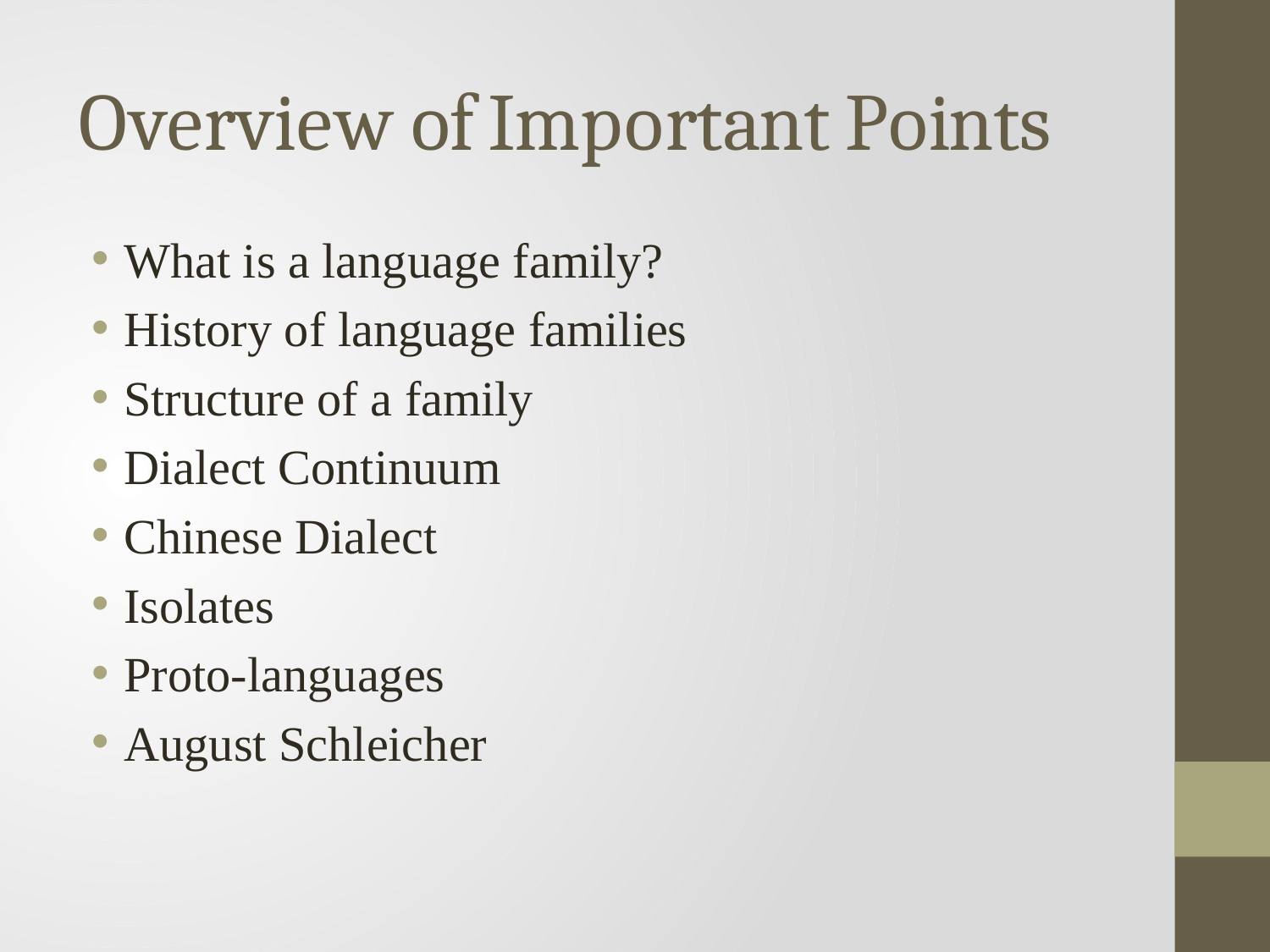

# Overview of Important Points
What is a language family?
History of language families
Structure of a family
Dialect Continuum
Chinese Dialect
Isolates
Proto-languages
August Schleicher